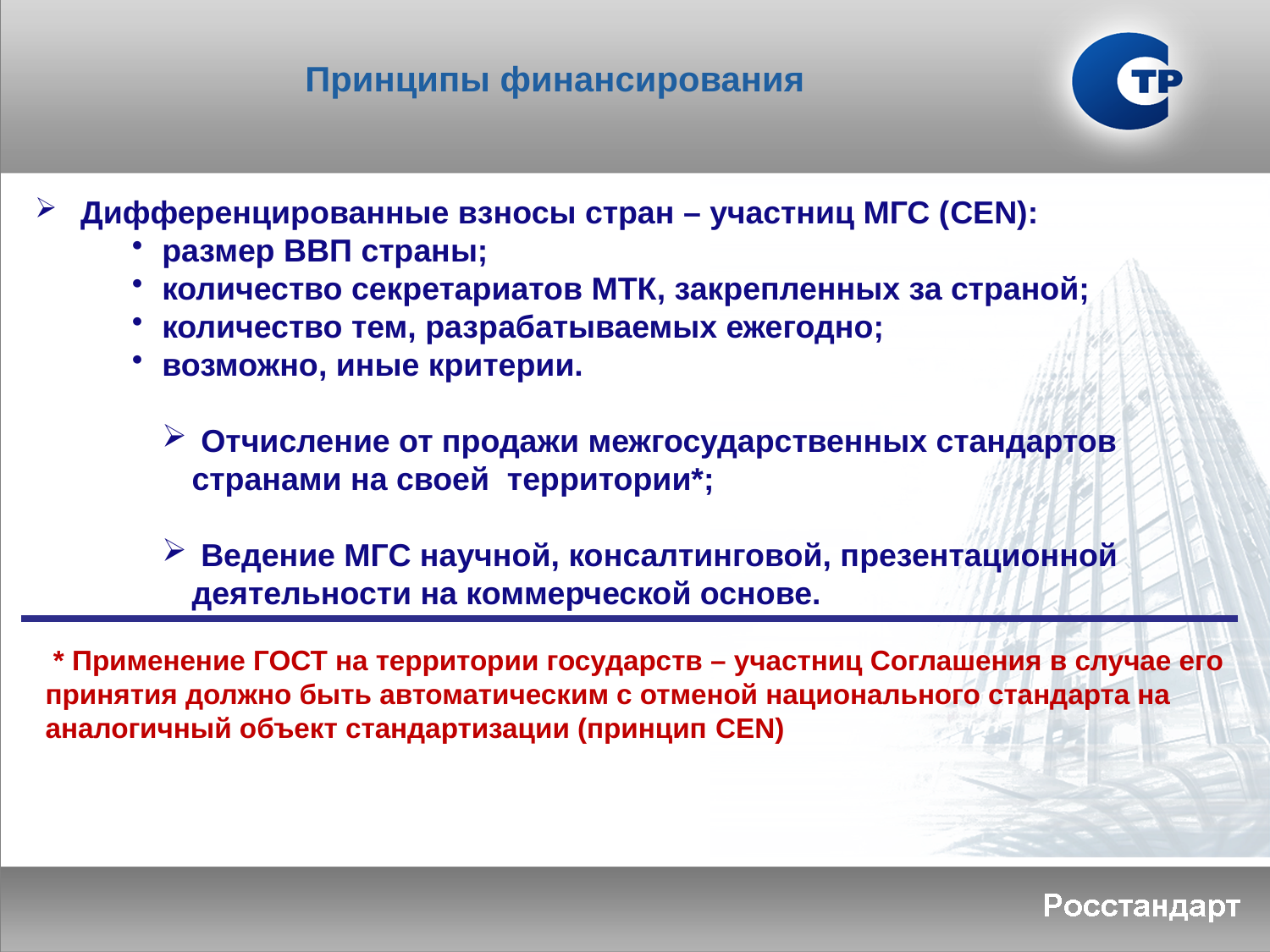

Принципы финансирования
  Дифференцированные взносы стран – участниц МГС (CEN):
размер ВВП страны;
количество секретариатов МТК, закрепленных за страной;
количество тем, разрабатываемых ежегодно;
возможно, иные критерии.

 Отчисление от продажи межгосударственных стандартов странами на своей  территории*;

 Ведение МГС научной, консалтинговой, презентационной деятельности на коммерческой основе.
 * Применение ГОСТ на территории государств – участниц Соглашения в случае его принятия должно быть автоматическим с отменой национального стандарта на аналогичный объект стандартизации (принцип CEN)